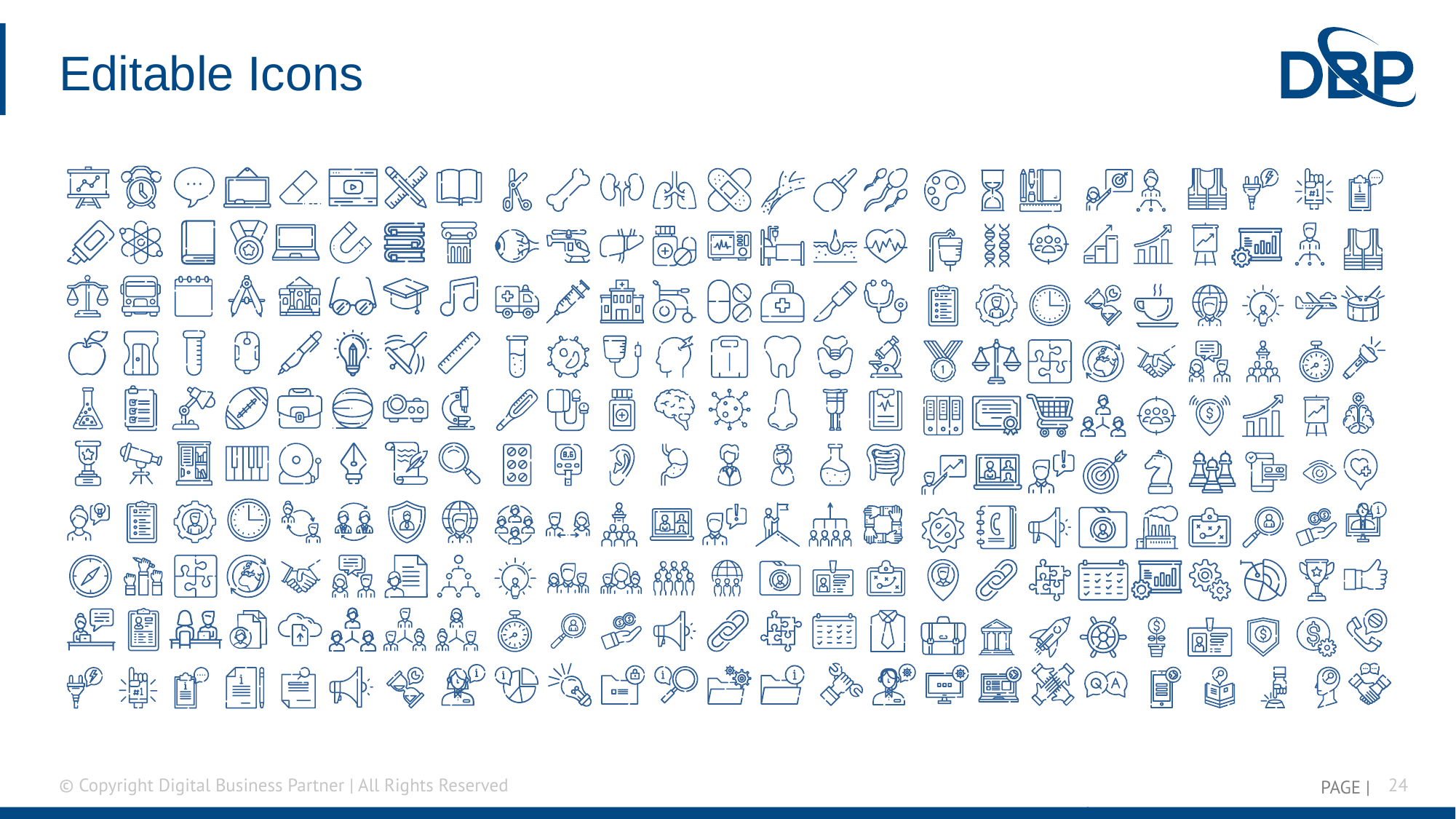

# Editable Icons

© Copyright Digital Business Partner | All Rights Reserved
24